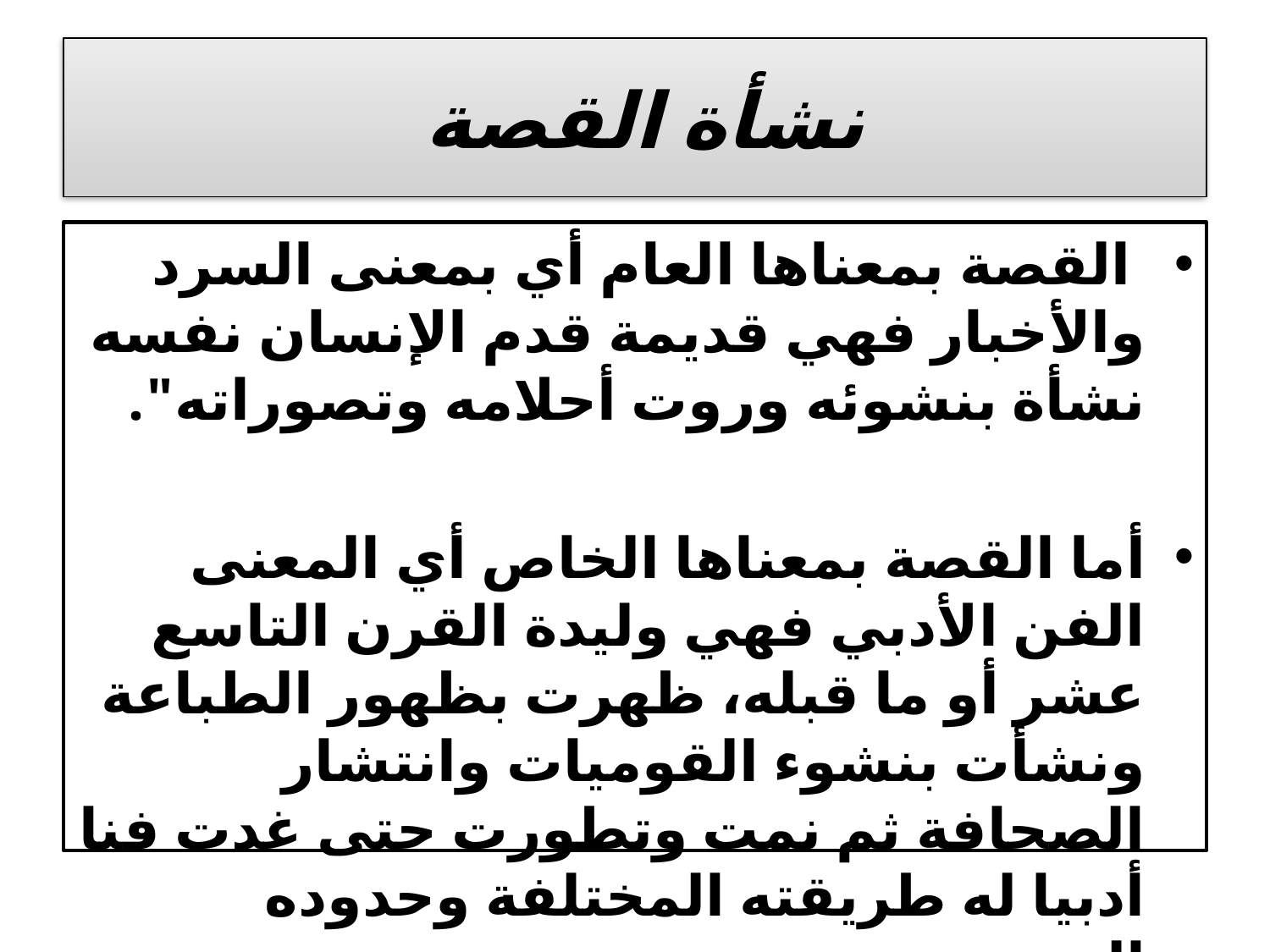

# نشأة القصة
 القصة بمعناها العام أي بمعنى السرد والأخبار فهي قديمة قدم الإنسان نفسه نشأة بنشوئه وروت أحلامه وتصوراته".

أما القصة بمعناها الخاص أي المعنى الفن الأدبي فهي وليدة القرن التاسع عشر أو ما قبله، ظهرت بظهور الطباعة ونشأت بنشوء القوميات وانتشار الصحافة ثم نمت وتطورت حتى غدت فنا أدبيا له طريقته المختلفة وحدوده المرسومة